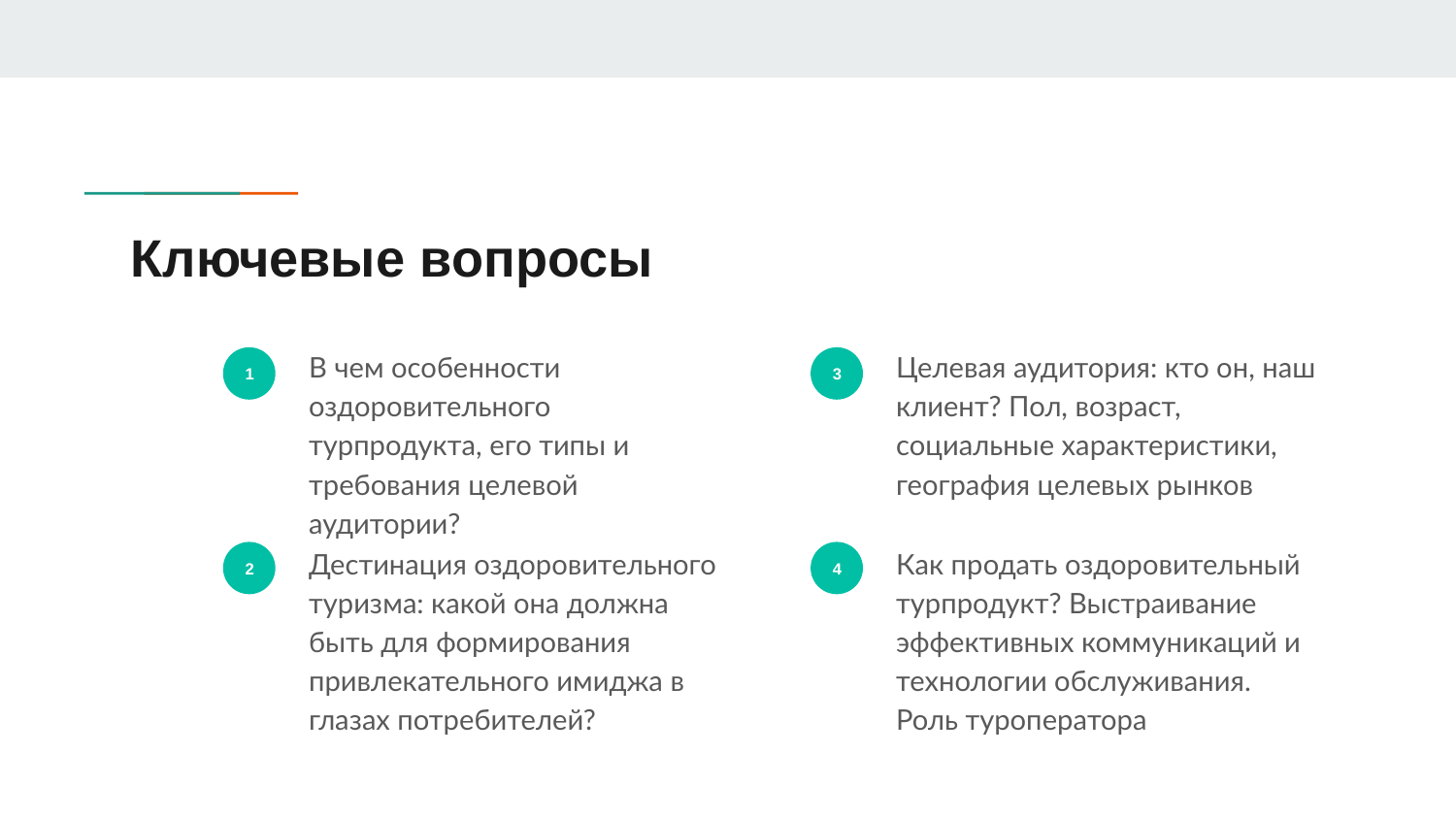

# Ключевые вопросы
В чем особенности оздоровительного турпродукта, его типы и требования целевой аудитории?
Целевая аудитория: кто он, наш клиент? Пол, возраст, социальные характеристики,  география целевых рынков

1
3
Дестинация оздоровительного туризма: какой она должна быть для формирования привлекательного имиджа в глазах потребителей?

Как продать оздоровительный турпродукт? Выстраивание эффективных коммуникаций и технологии обслуживания. Роль туроператора

2
4